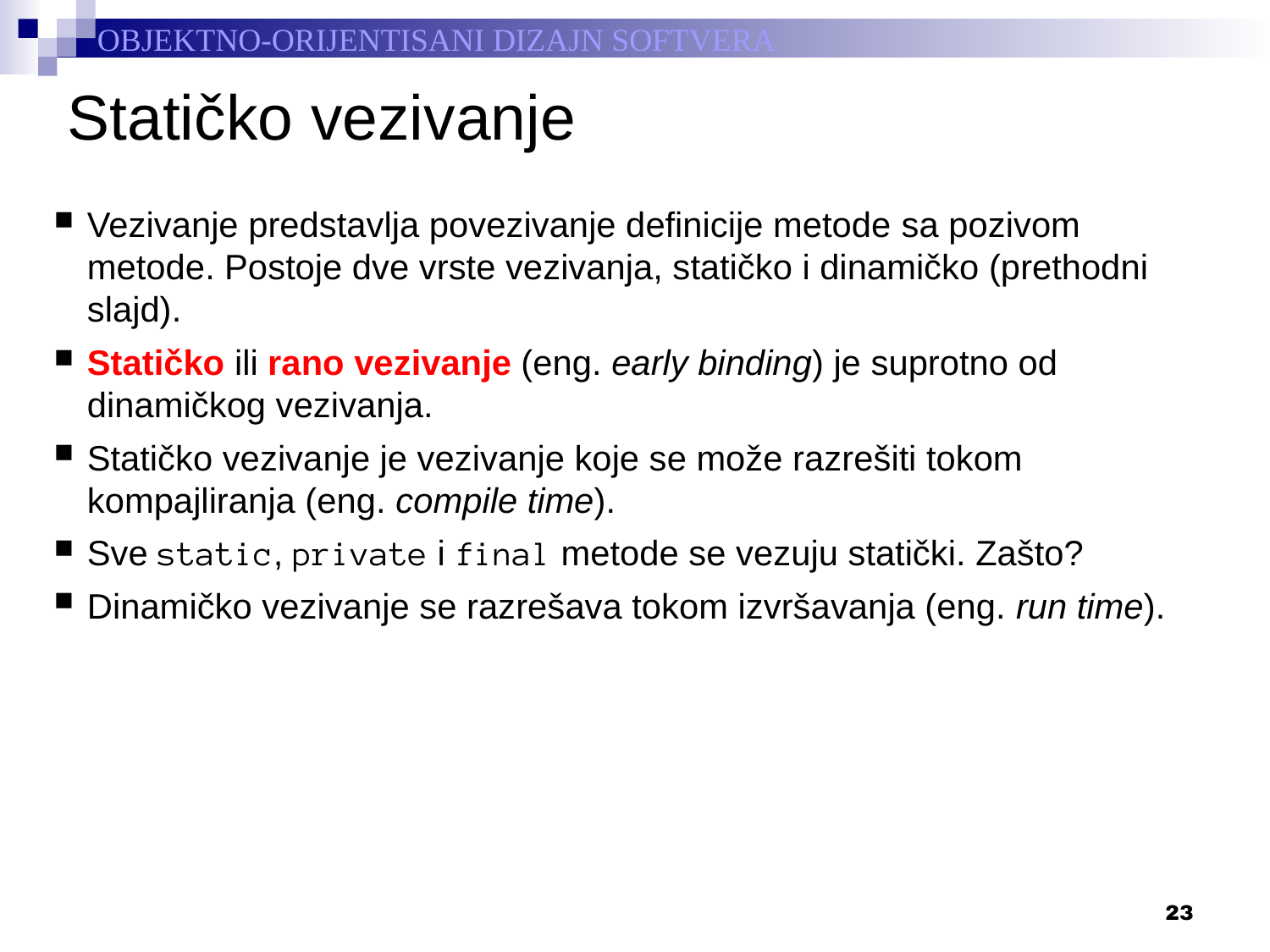

# Statičko vezivanje
Vezivanje predstavlja povezivanje definicije metode sa pozivom metode. Postoje dve vrste vezivanja, statičko i dinamičko (prethodni slajd).
Statičko ili rano vezivanje (eng. early binding) je suprotno od dinamičkog vezivanja.
Statičko vezivanje je vezivanje koje se može razrešiti tokom kompajliranja (eng. compile time).
Sve static, private i final metode se vezuju statički. Zašto?
Dinamičko vezivanje se razrešava tokom izvršavanja (eng. run time).

23